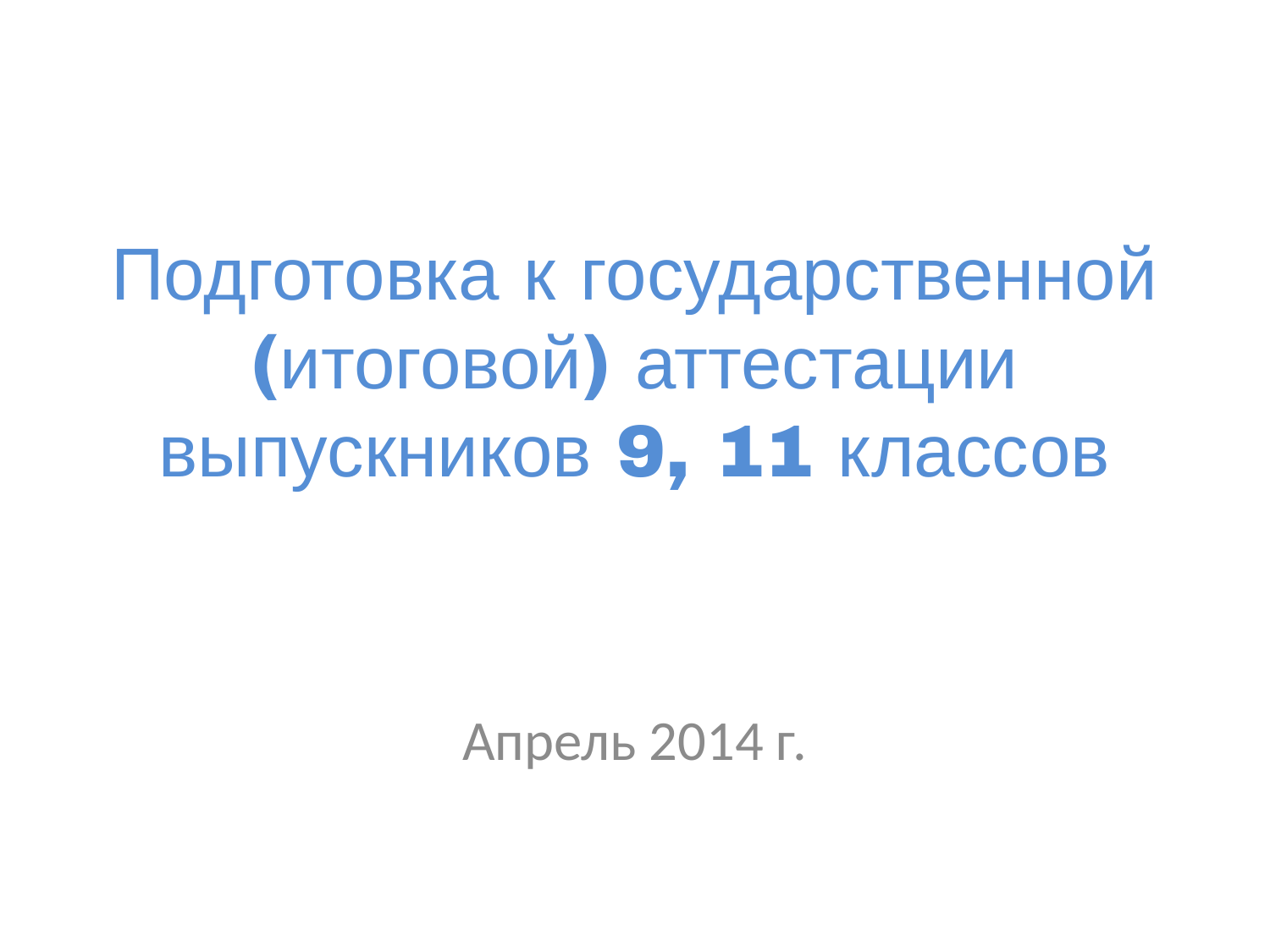

# Подготовка к государственной (итоговой) аттестации выпускников 9, 11 классов

Апрель 2014 г.